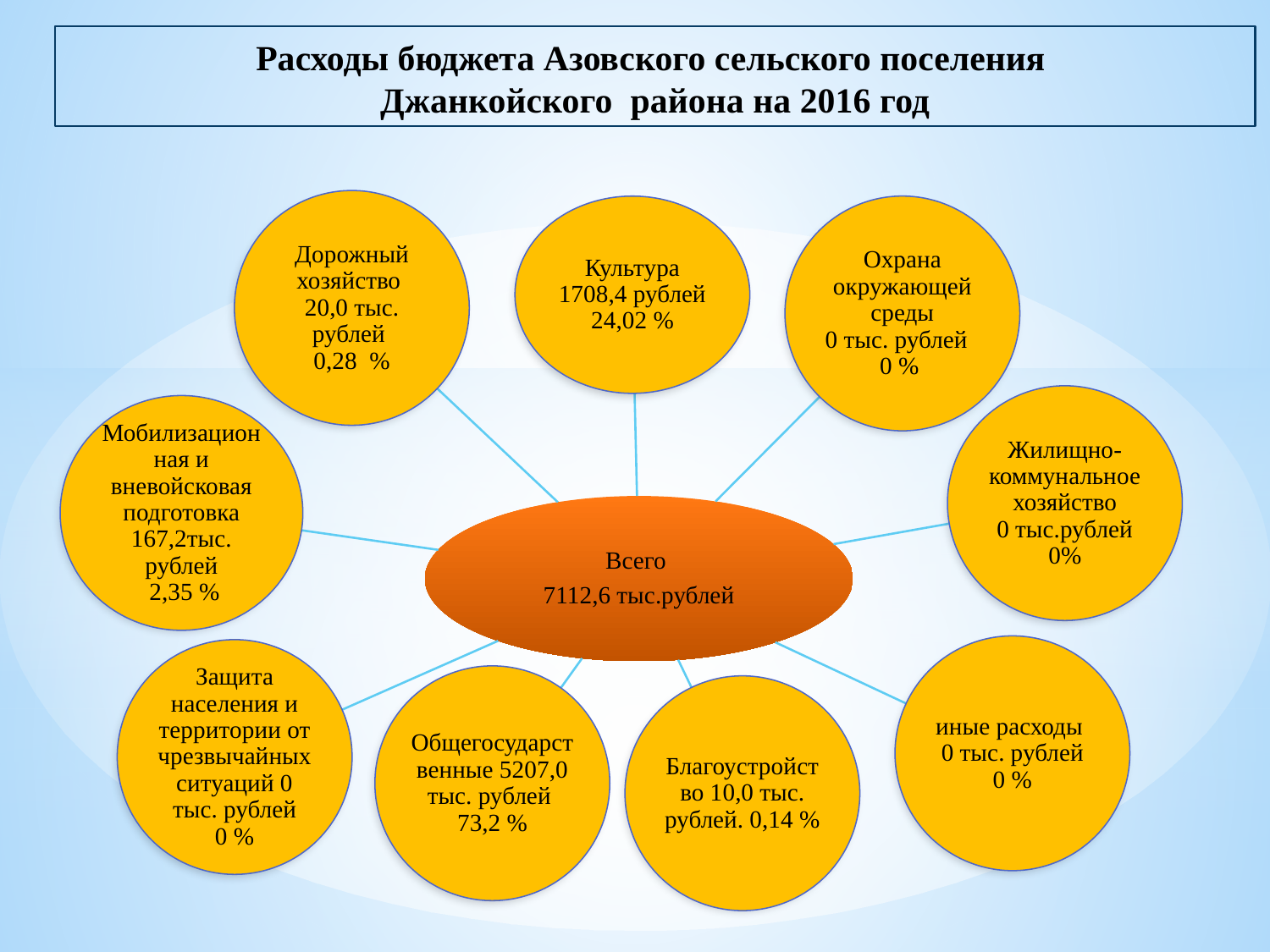

# Расходы бюджета Азовского сельского поселения Джанкойского  района на 2016 год
Всего
7112,6 тыс.рублей

Дорожный хозяйство
20,0 тыс. рублей
0,28  %

Мобилизационная и вневойсковая подготовка 167,2тыс. рублей
 2,35 %

Охрана окружающей среды
0 тыс. рублей   0 %

Жилищно-коммунальное хозяйство
0 тыс.рублей
0%

иные расходы
0 тыс. рублей
0 %

Благоустройство 10,0 тыс. рублей. 0,14 %

Общегосударственные 5207,0 тыс. рублей  73,2 %

Защита населения и территории от чрезвычайных ситуаций 0 тыс. рублей
0 %

Культура 1708,4 рублей
24,02 %